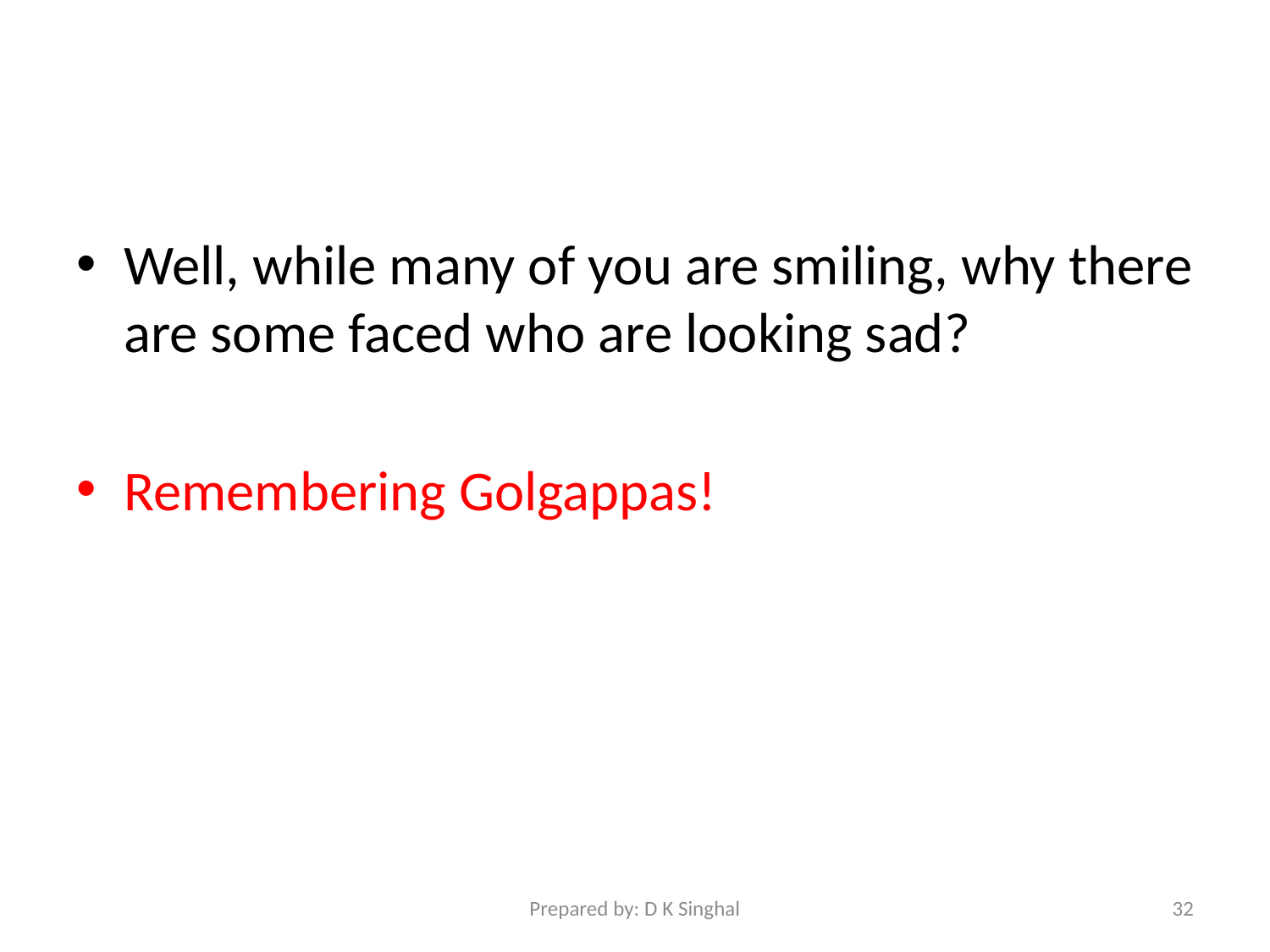

#
Well, while many of you are smiling, why there are some faced who are looking sad?

Remembering Golgappas!
Prepared by: D K Singhal
32